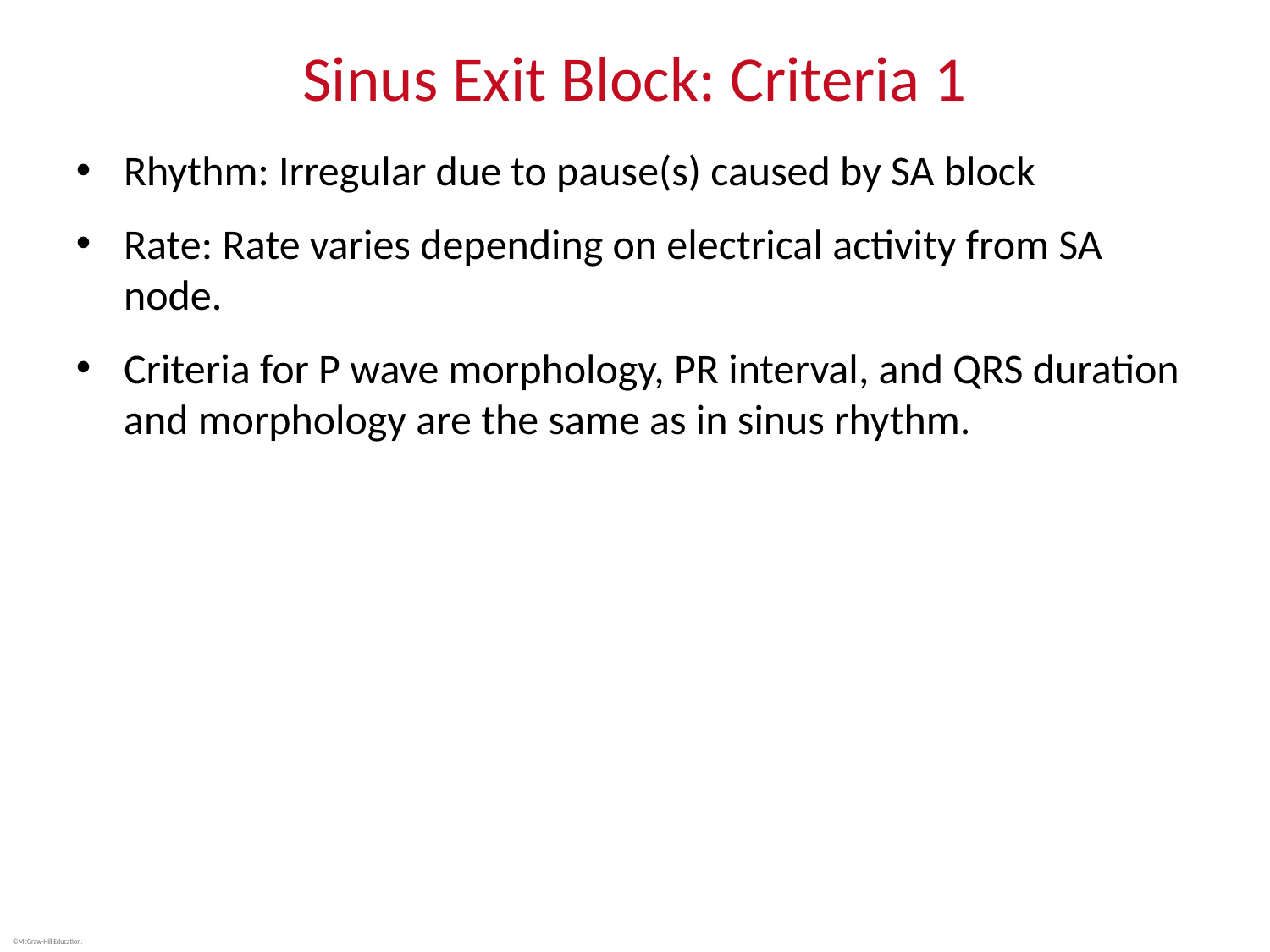

# Sinus Exit Block: Criteria 1
Rhythm: Irregular due to pause(s) caused by SA block
Rate: Rate varies depending on electrical activity from SA node.
Criteria for P wave morphology, PR interval, and QRS duration and morphology are the same as in sinus rhythm.